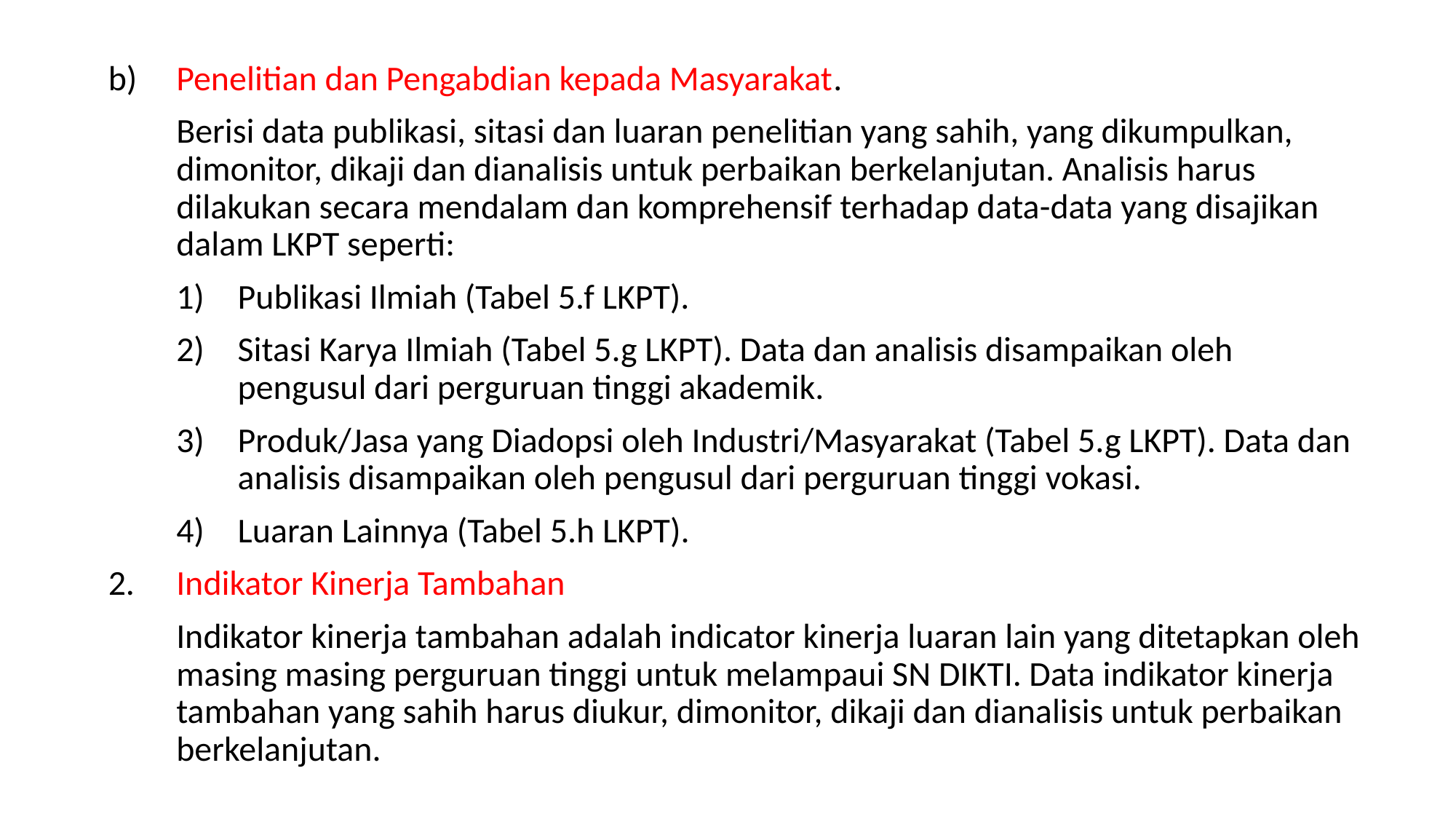

b) 	Penelitian dan Pengabdian kepada Masyarakat.
Berisi data publikasi, sitasi dan luaran penelitian yang sahih, yang dikumpulkan, dimonitor, dikaji dan dianalisis untuk perbaikan berkelanjutan. Analisis harus dilakukan secara mendalam dan komprehensif terhadap data-data yang disajikan dalam LKPT seperti:
Publikasi Ilmiah (Tabel 5.f LKPT).
Sitasi Karya Ilmiah (Tabel 5.g LKPT). Data dan analisis disampaikan oleh pengusul dari perguruan tinggi akademik.
Produk/Jasa yang Diadopsi oleh Industri/Masyarakat (Tabel 5.g LKPT). Data dan analisis disampaikan oleh pengusul dari perguruan tinggi vokasi.
Luaran Lainnya (Tabel 5.h LKPT).
2. 	Indikator Kinerja Tambahan
Indikator kinerja tambahan adalah indicator kinerja luaran lain yang ditetapkan oleh masing masing perguruan tinggi untuk melampaui SN DIKTI. Data indikator kinerja tambahan yang sahih harus diukur, dimonitor, dikaji dan dianalisis untuk perbaikan berkelanjutan.